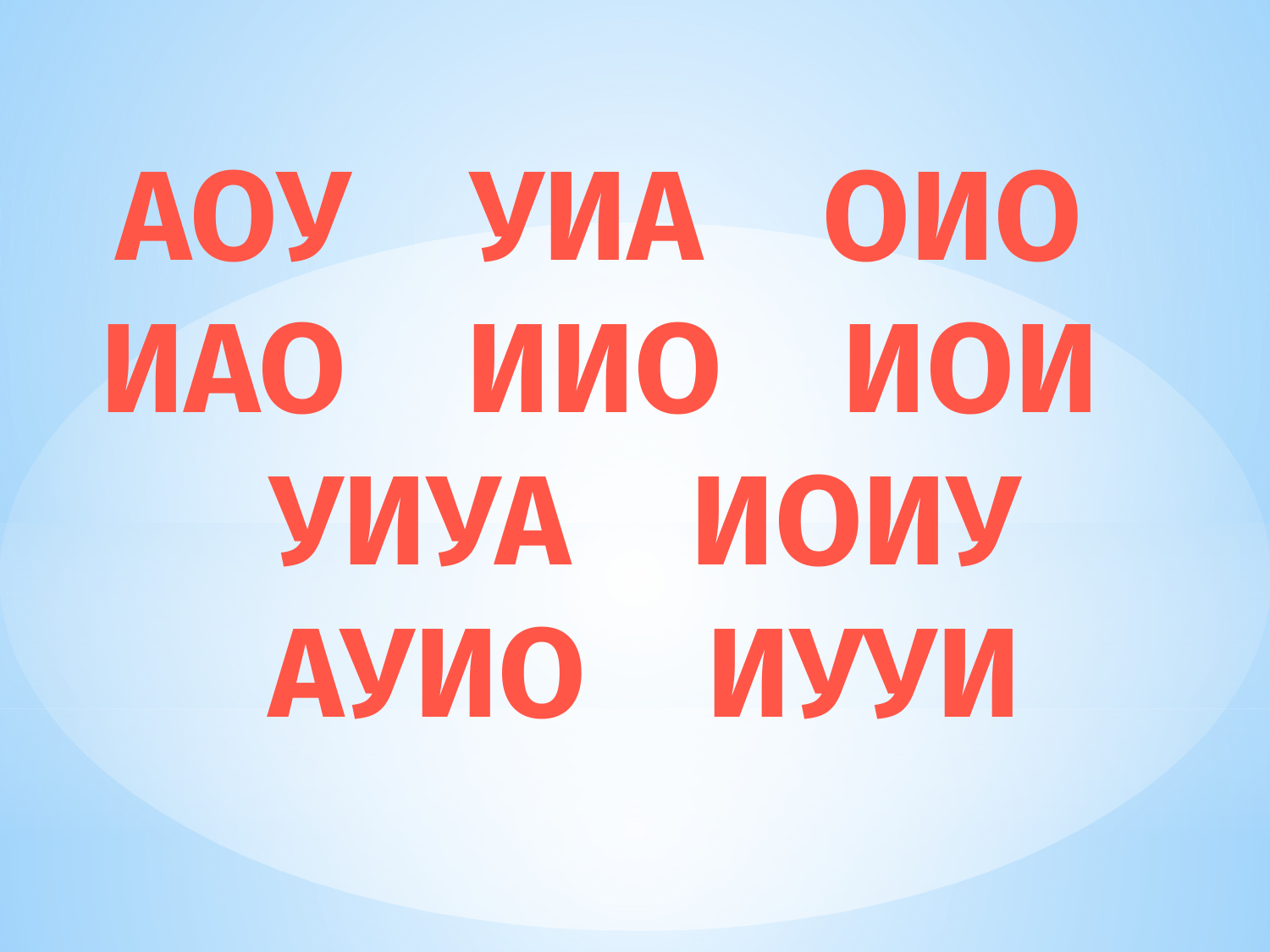

АОУ    УИА    ОИО
 ИАО    ИИО    ИОИ
УИУА    ИОИУ
АУИО    ИУУИ